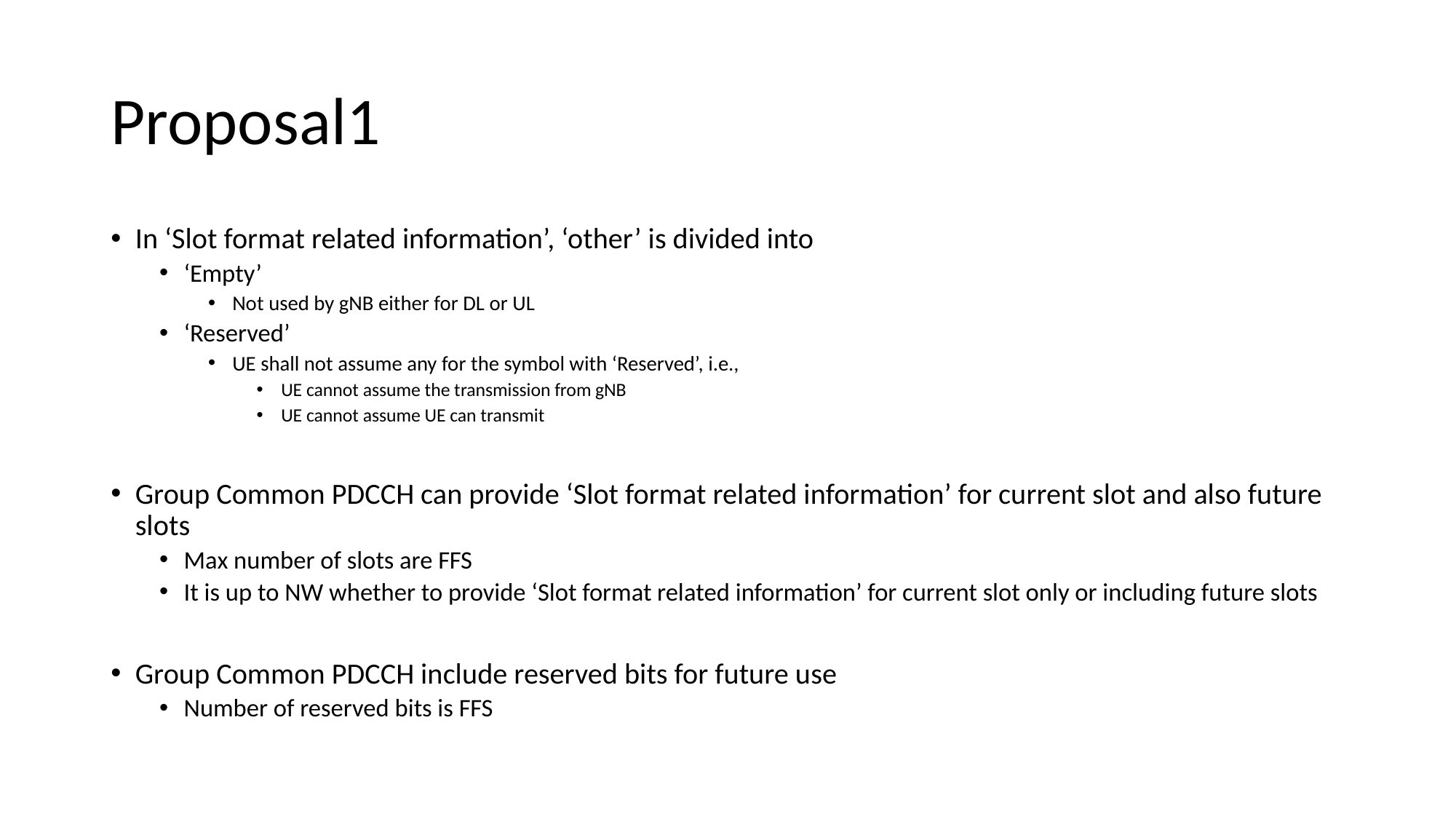

# Proposal1
In ‘Slot format related information’, ‘other’ is divided into
‘Empty’
Not used by gNB either for DL or UL
‘Reserved’
UE shall not assume any for the symbol with ‘Reserved’, i.e.,
UE cannot assume the transmission from gNB
UE cannot assume UE can transmit

Group Common PDCCH can provide ‘Slot format related information’ for current slot and also future slots
Max number of slots are FFS
It is up to NW whether to provide ‘Slot format related information’ for current slot only or including future slots

Group Common PDCCH include reserved bits for future use
Number of reserved bits is FFS